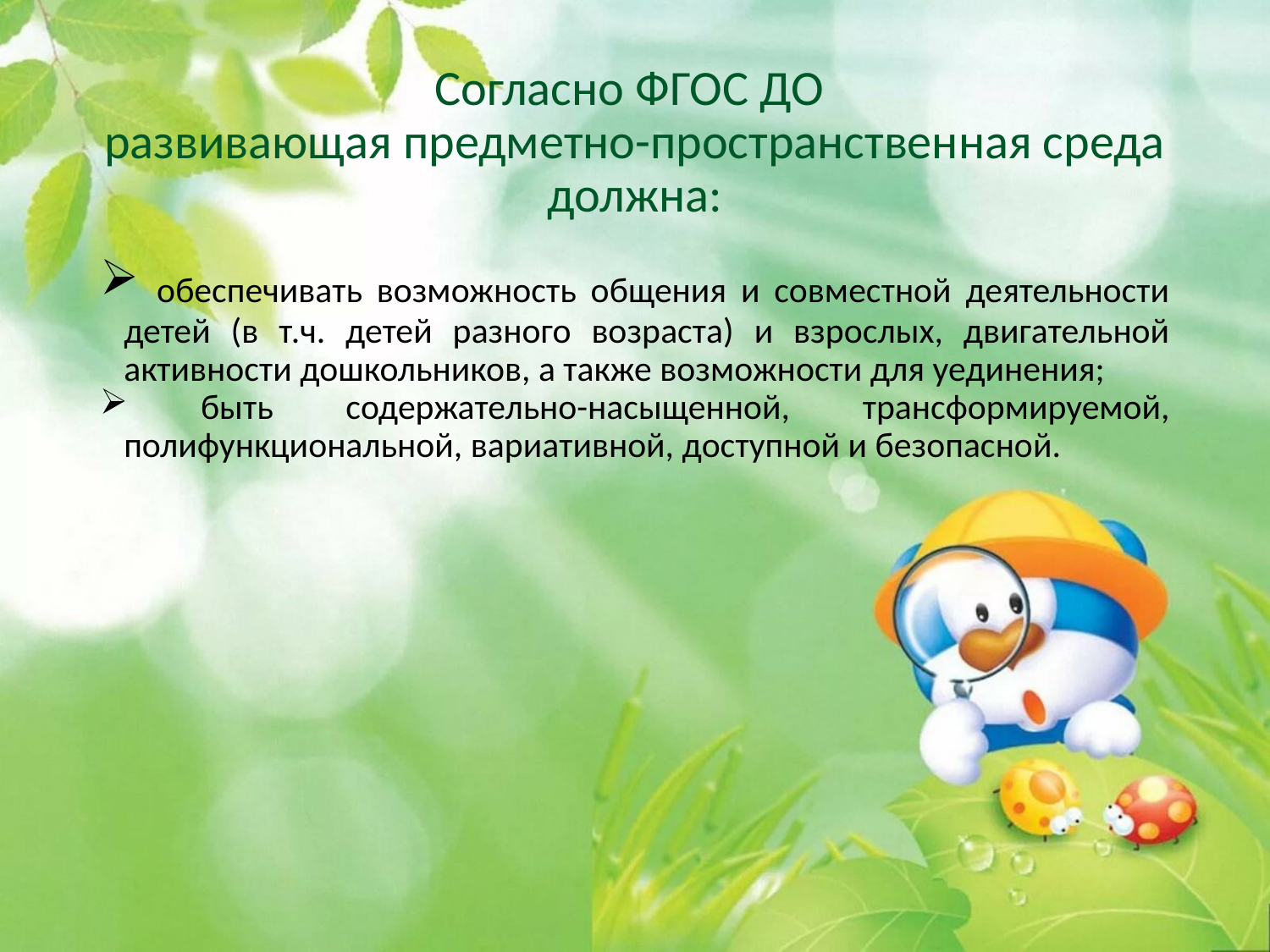

# Согласно ФГОС ДО развивающая предметно-пространственная среда должна:
 обеспечивать возможность общения и совместной деятельности детей (в т.ч. детей разного возраста) и взрослых, двигательной активности дошкольников, а также возможности для уединения;
 быть содержательно-насыщенной, трансформируемой, полифункциональной, вариативной, доступной и безопасной.